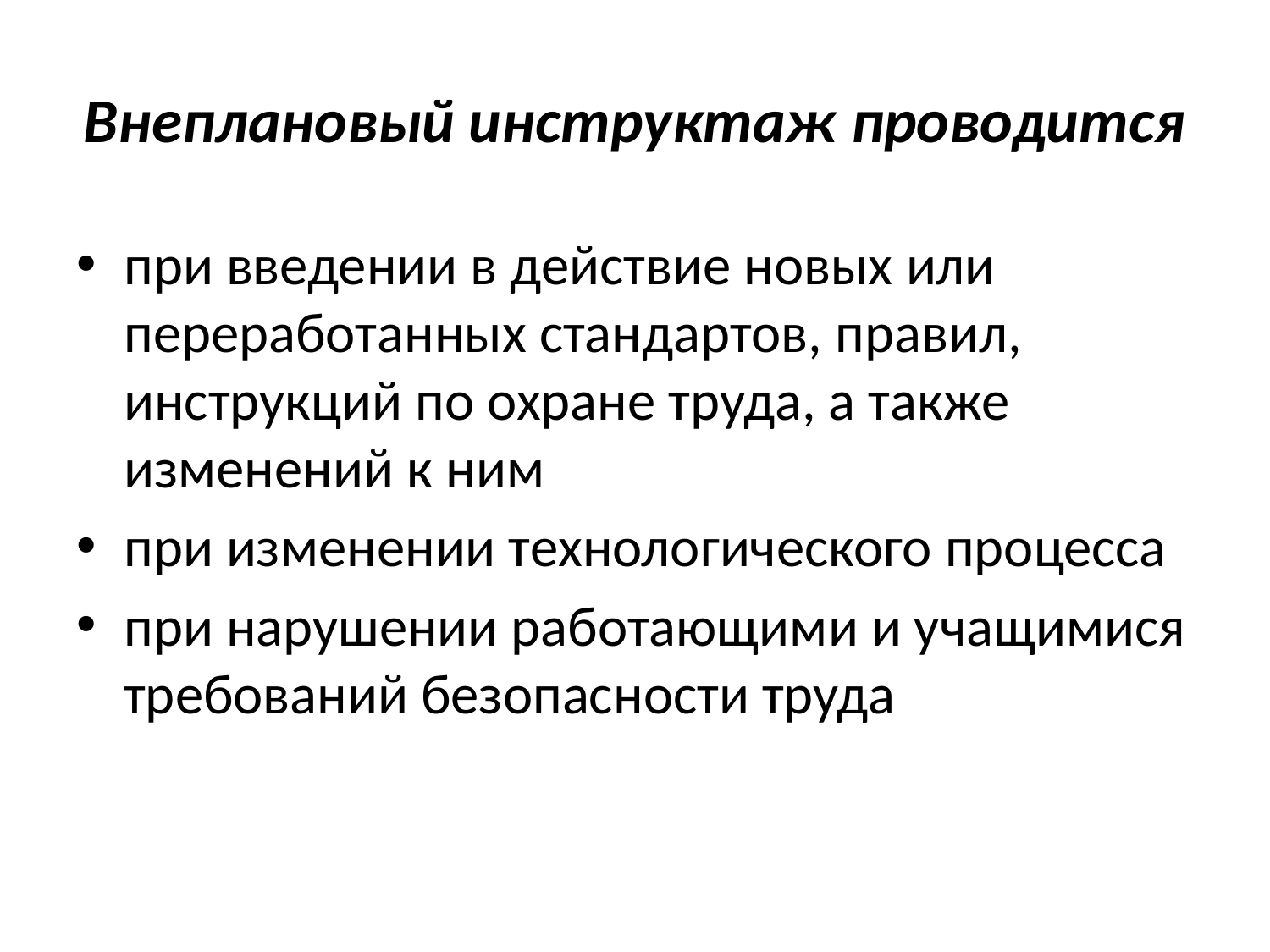

# Внеплановый инструктаж проводится
при введении в действие новых или переработанных стандартов, правил, инструкций по охране труда, а также изменений к ним
при изменении технологического процесса
при нарушении работающими и учащимися требований безопасности труда